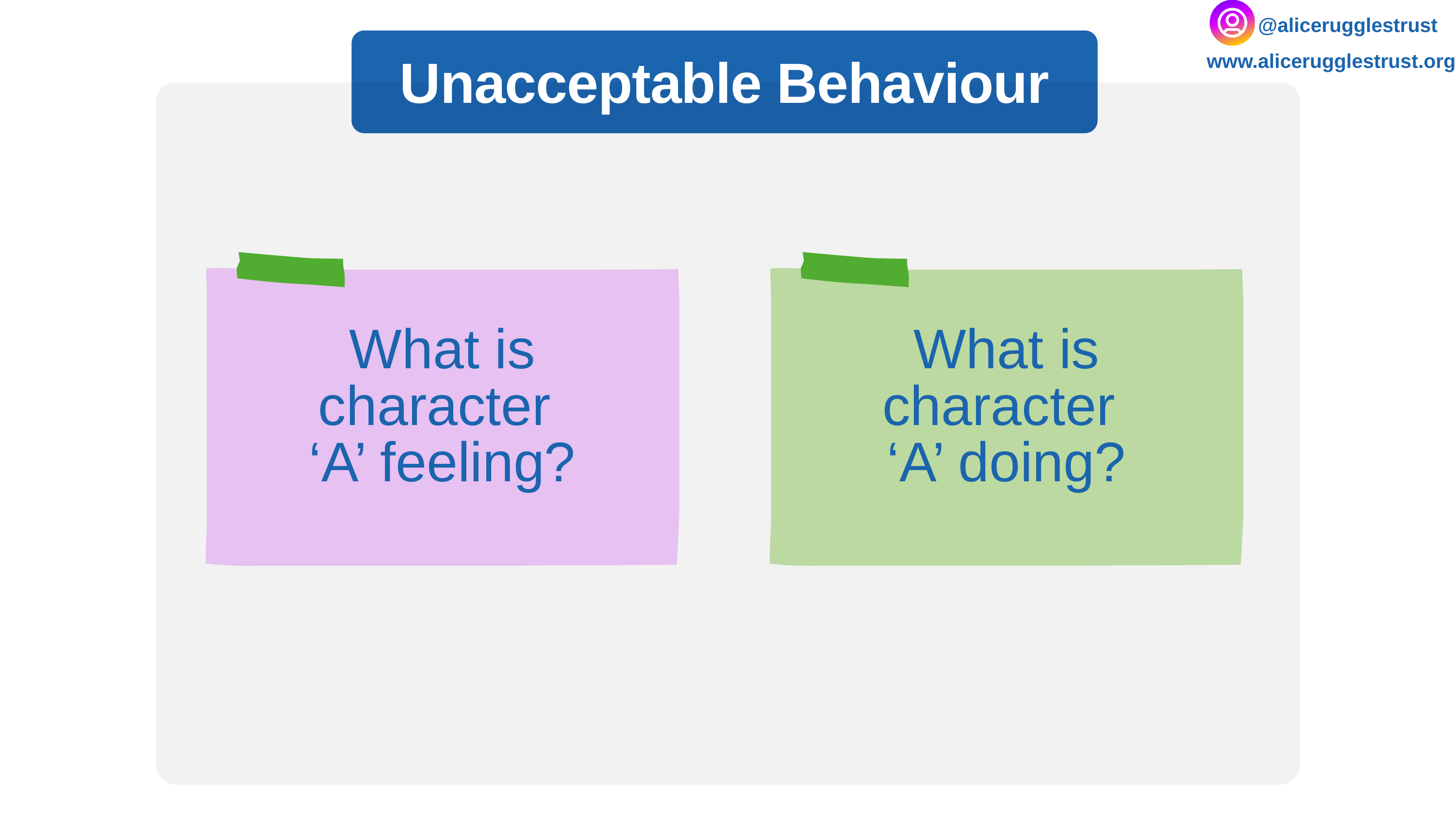

@alicerugglestrust

Unacceptable Behaviour
www.alicerugglestrust.org

What is character
‘A’ feeling?

What is character
‘A’ doing?